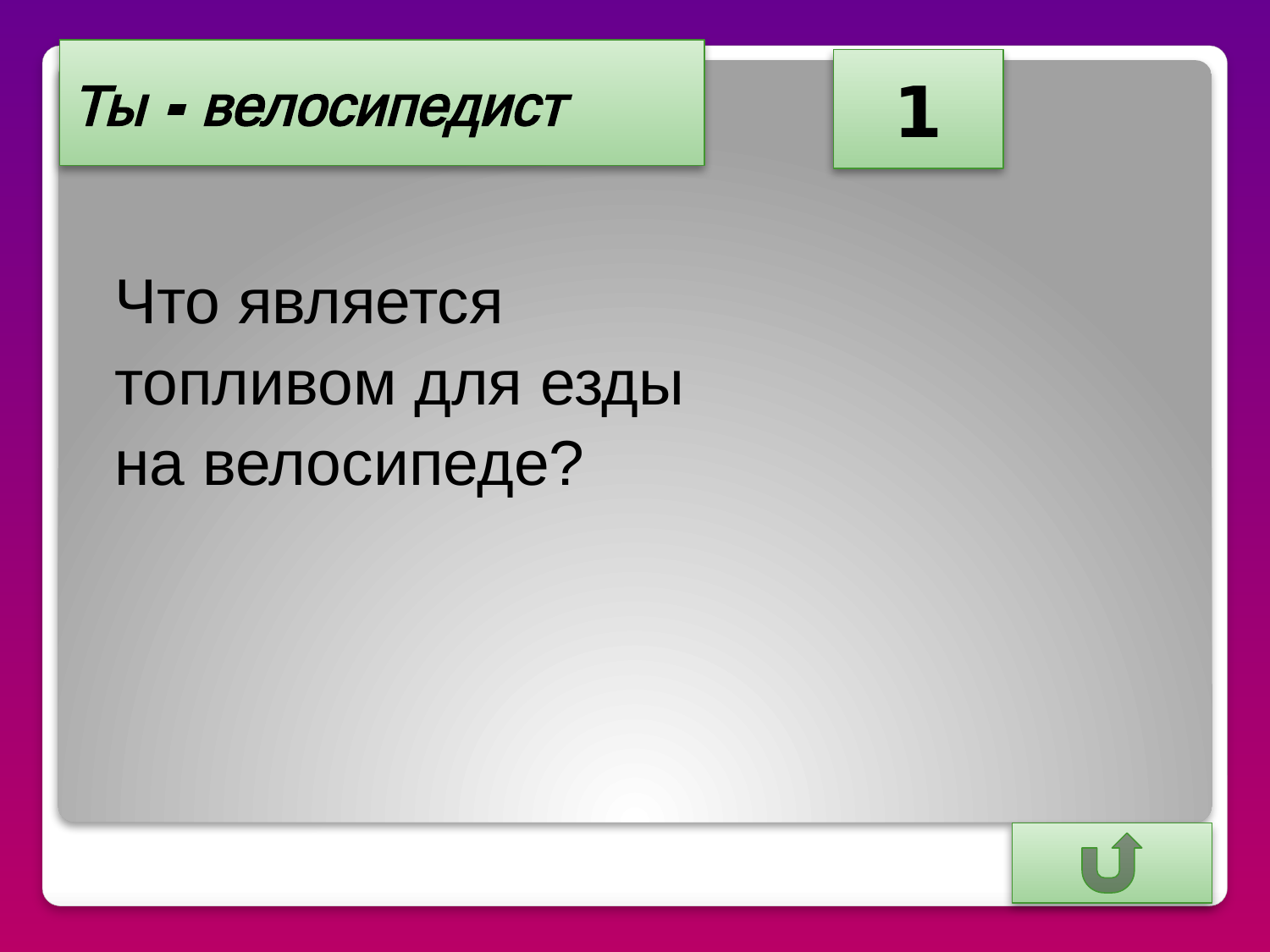

Ты - велосипедист

1
Что является
топливом для езды
на велосипеде?